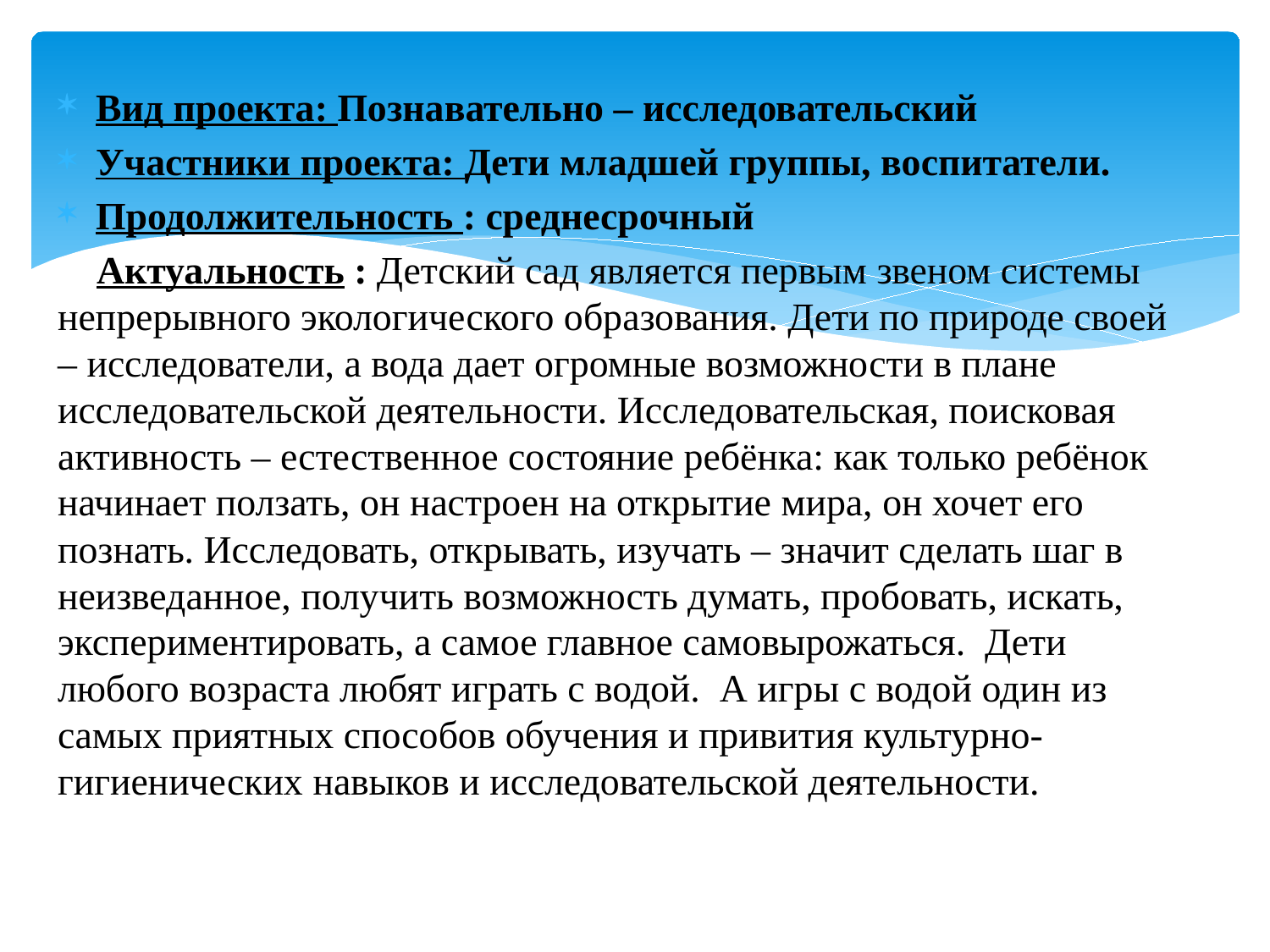

Вид проекта: Познавательно – исследовательский
Участники проекта: Дети младшей группы, воспитатели.
Продолжительность : среднесрочный
    Актуальность : Детский сад является первым звеном системы непрерывного экологического образования. Дети по природе своей – исследователи, а вода дает огромные возможности в плане исследовательской деятельности. Исследовательская, поисковая активность – естественное состояние ребёнка: как только ребёнок начинает ползать, он настроен на открытие мира, он хочет его познать. Исследовать, открывать, изучать – значит сделать шаг в неизведанное, получить возможность думать, пробовать, искать, экспериментировать, а самое главное самовырожаться.  Дети любого возраста любят играть с водой.  А игры с водой один из самых приятных способов обучения и привития культурно-гигиенических навыков и исследовательской деятельности.